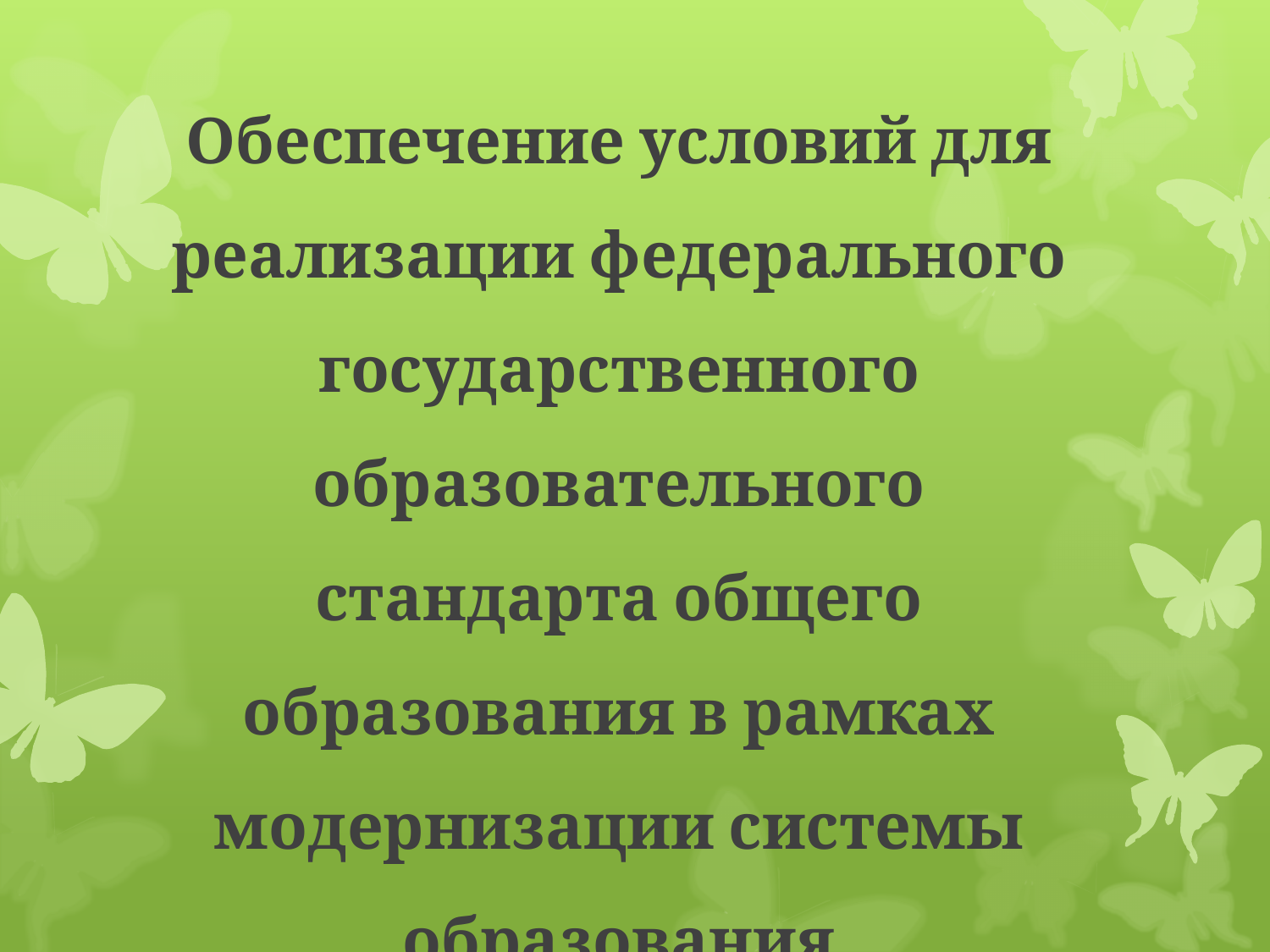

Обеспечение условий для реализации федерального государственного образовательного стандарта общего образования в рамках модернизации системы образования